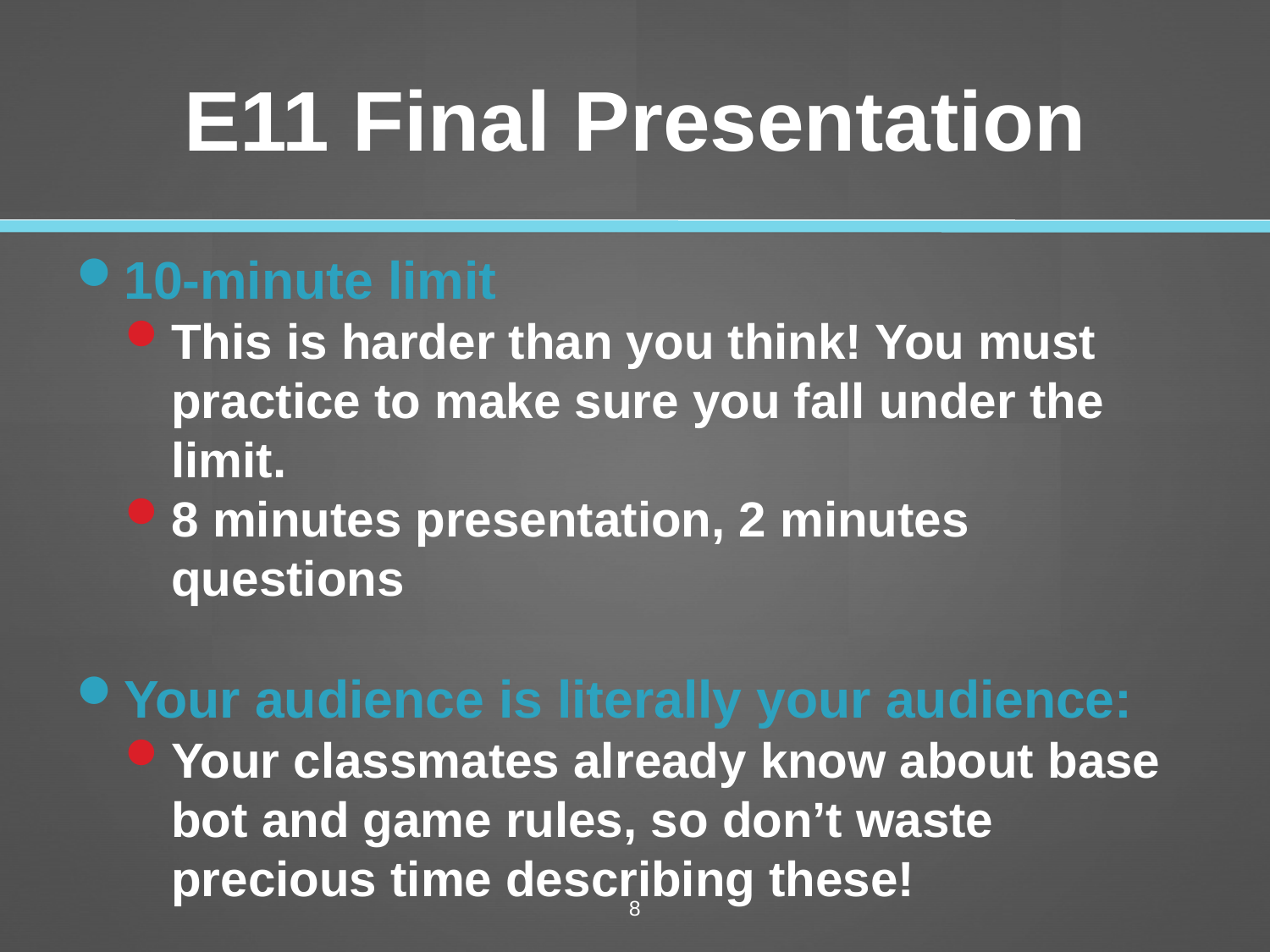

# E11 Final Presentation
10-minute limit
This is harder than you think! You must practice to make sure you fall under the limit.
8 minutes presentation, 2 minutes questions

Your audience is literally your audience:
Your classmates already know about base bot and game rules, so don’t waste precious time describing these!
8